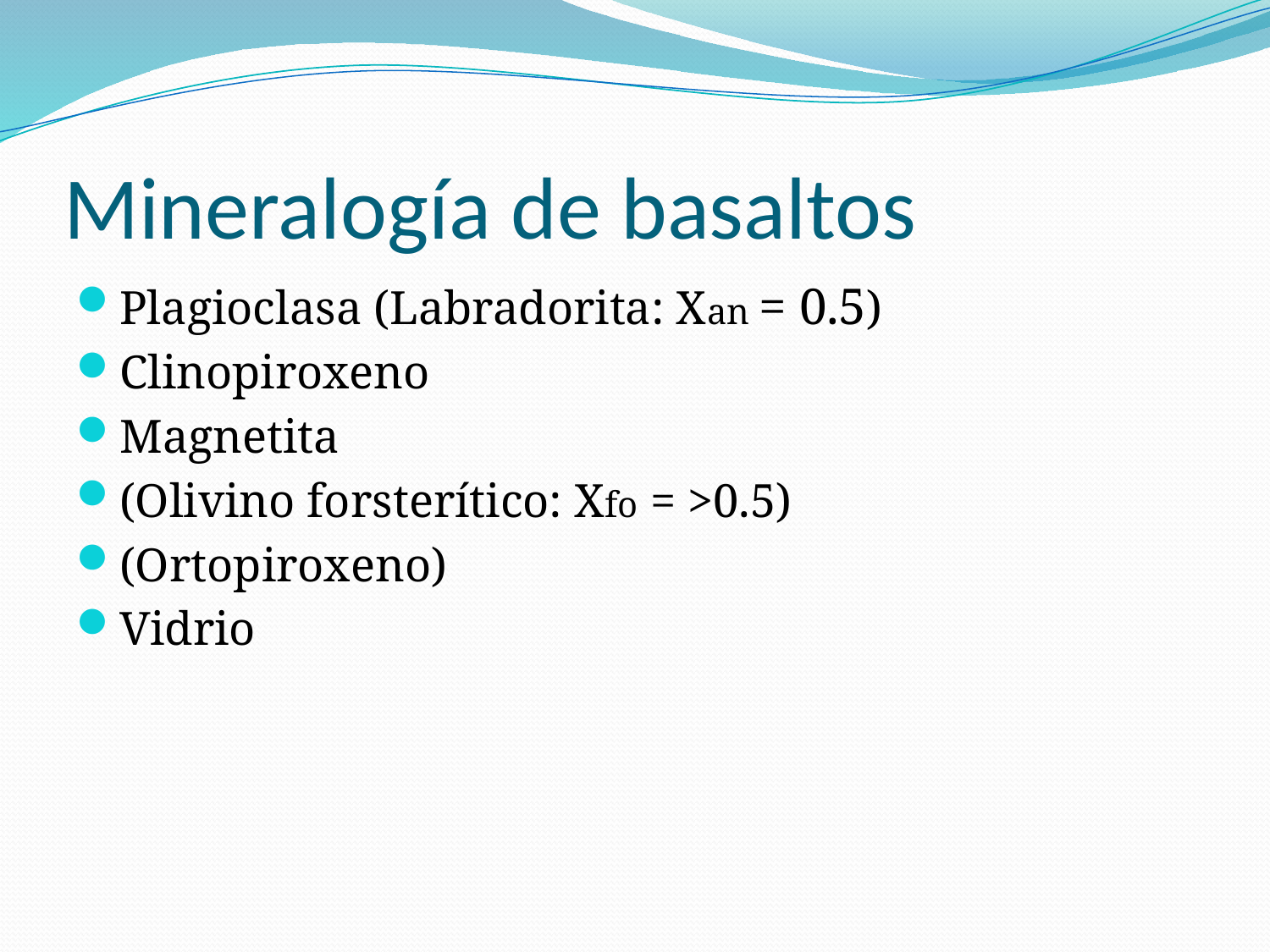

# Mineralogía de basaltos
Plagioclasa (Labradorita: Xan = 0.5)
Clinopiroxeno
Magnetita
(Olivino forsterítico: Xfo = >0.5)
(Ortopiroxeno)
Vidrio